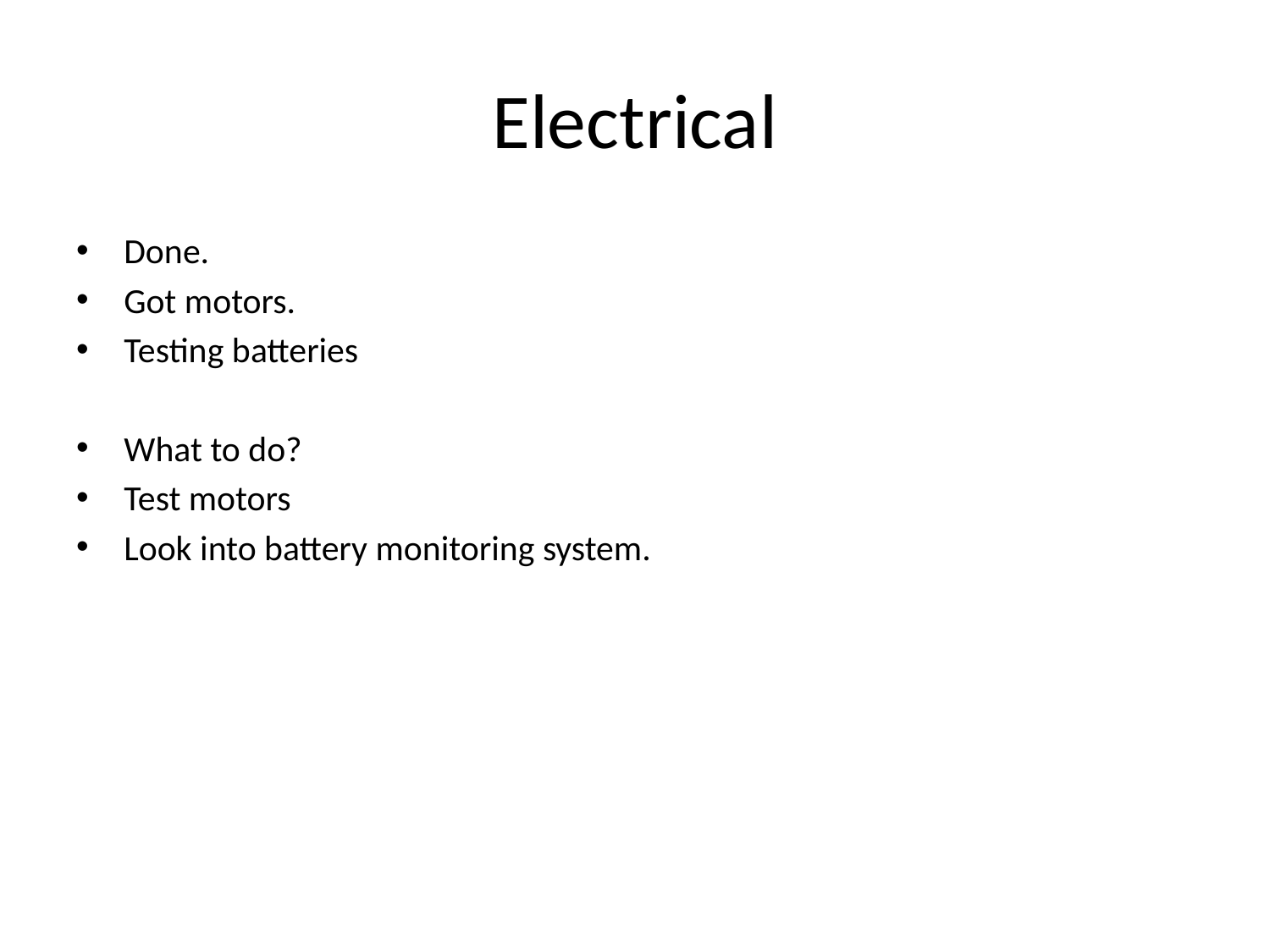

# Electrical
Done.
Got motors.
Testing batteries

What to do?
Test motors
Look into battery monitoring system.